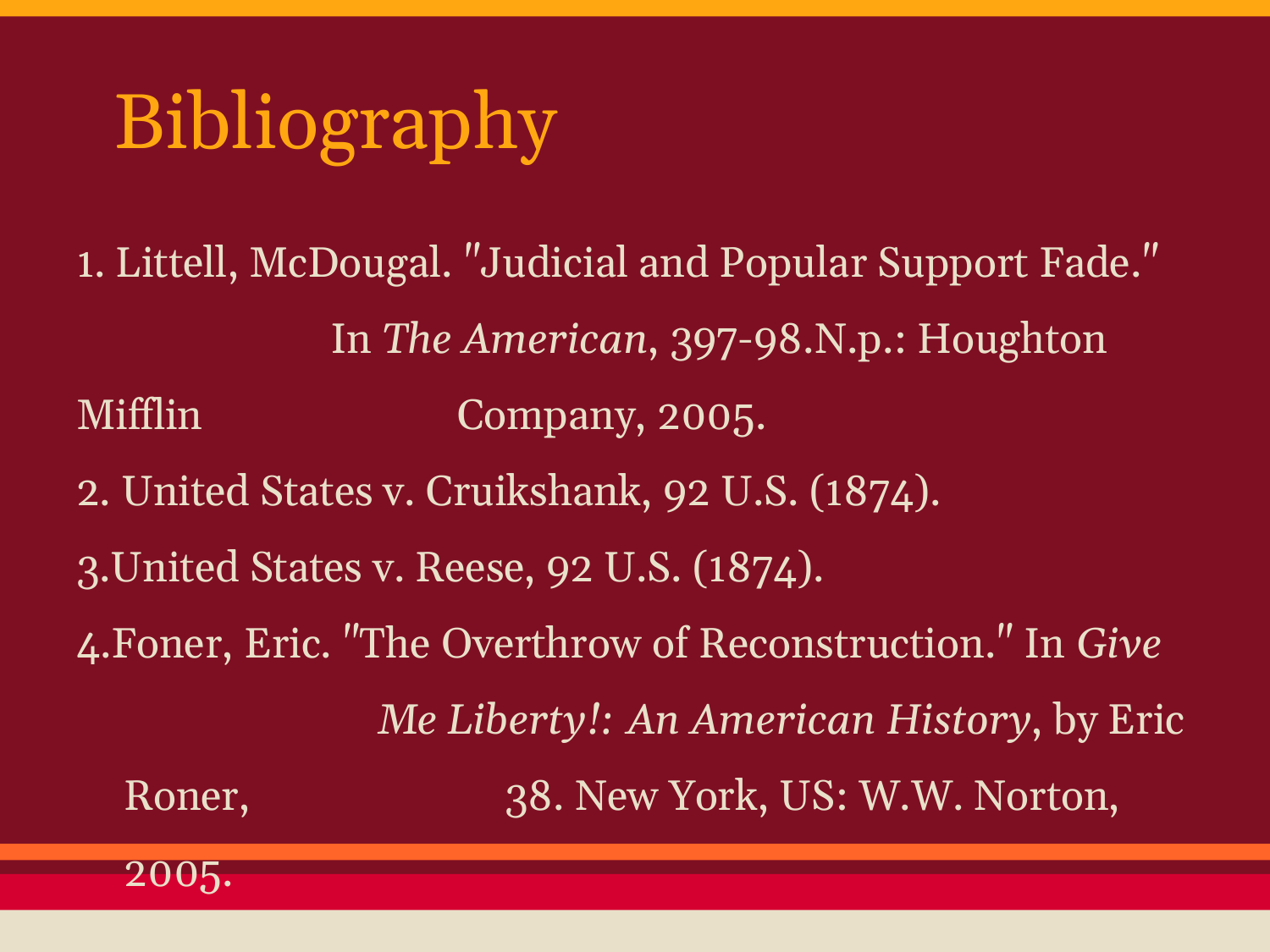

# Bibliography
1. Littell, McDougal. "Judicial and Popular Support Fade."  		In The American, 397-98.N.p.: Houghton Mifflin    		Company, 2005.
2. United States v. Cruikshank, 92 U.S. (1874).
3.United States v. Reese, 92 U.S. (1874).
4.Foner, Eric. "The Overthrow of Reconstruction." In Give 		Me Liberty!: An American History, by Eric Roner, 		38. New York, US: W.W. Norton, 2005.